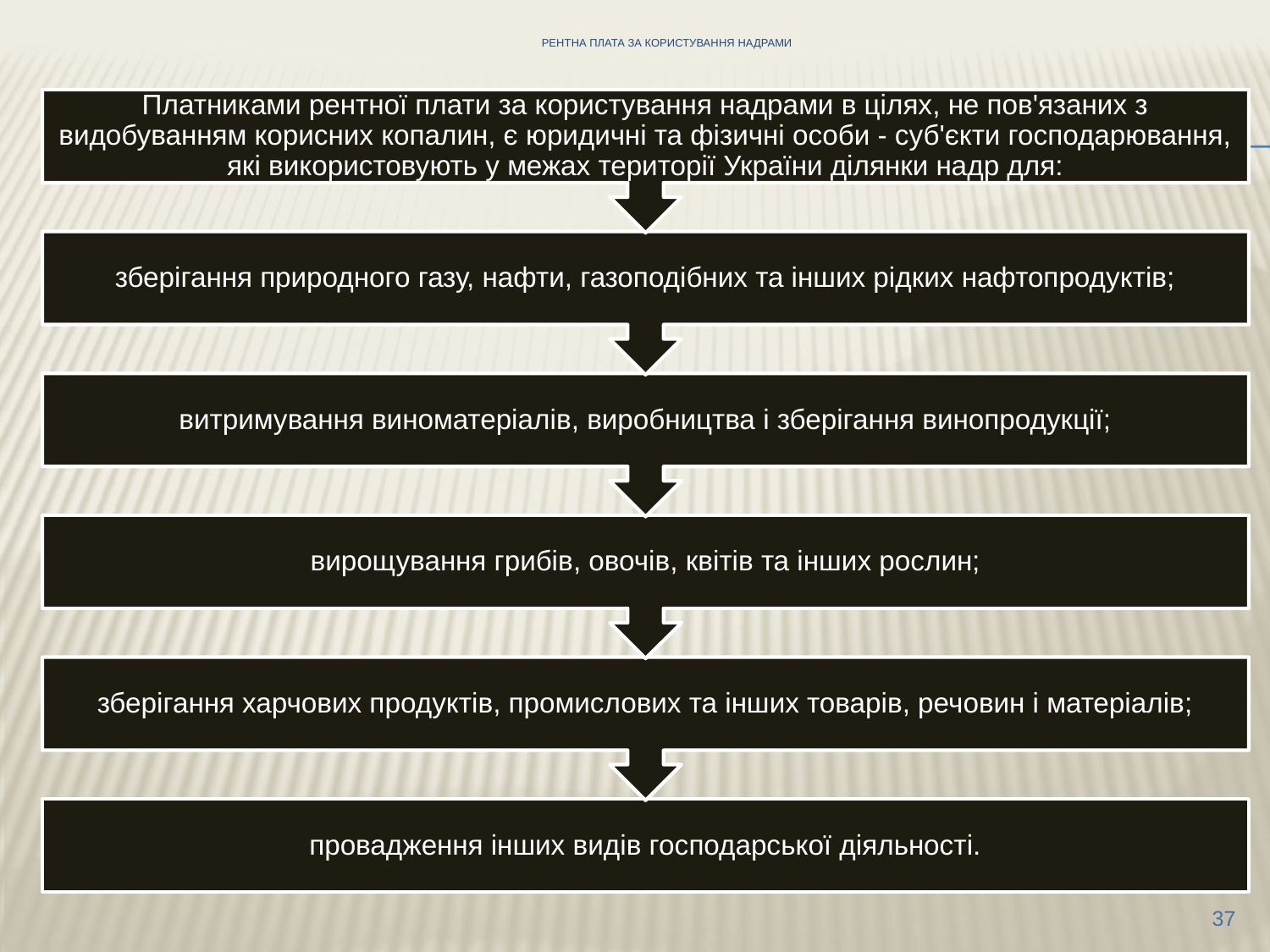

# Рентна плата за користування надрами
провадження інших видів господарської діяльності.
зберігання харчових продуктів, промислових та інших товарів, речовин і матеріалів;
вирощування грибів, овочів, квітів та інших рослин;
витримування виноматеріалів, виробництва і зберігання винопродукції;
зберігання природного газу, нафти, газоподібних та інших рідких нафтопродуктів;
Платниками рентної плати за користування надрами в цілях, не пов'язаних з видобуванням корисних копалин, є юридичні та фізичні особи - суб'єкти господарювання, які використовують у межах території України ділянки надр для:
37